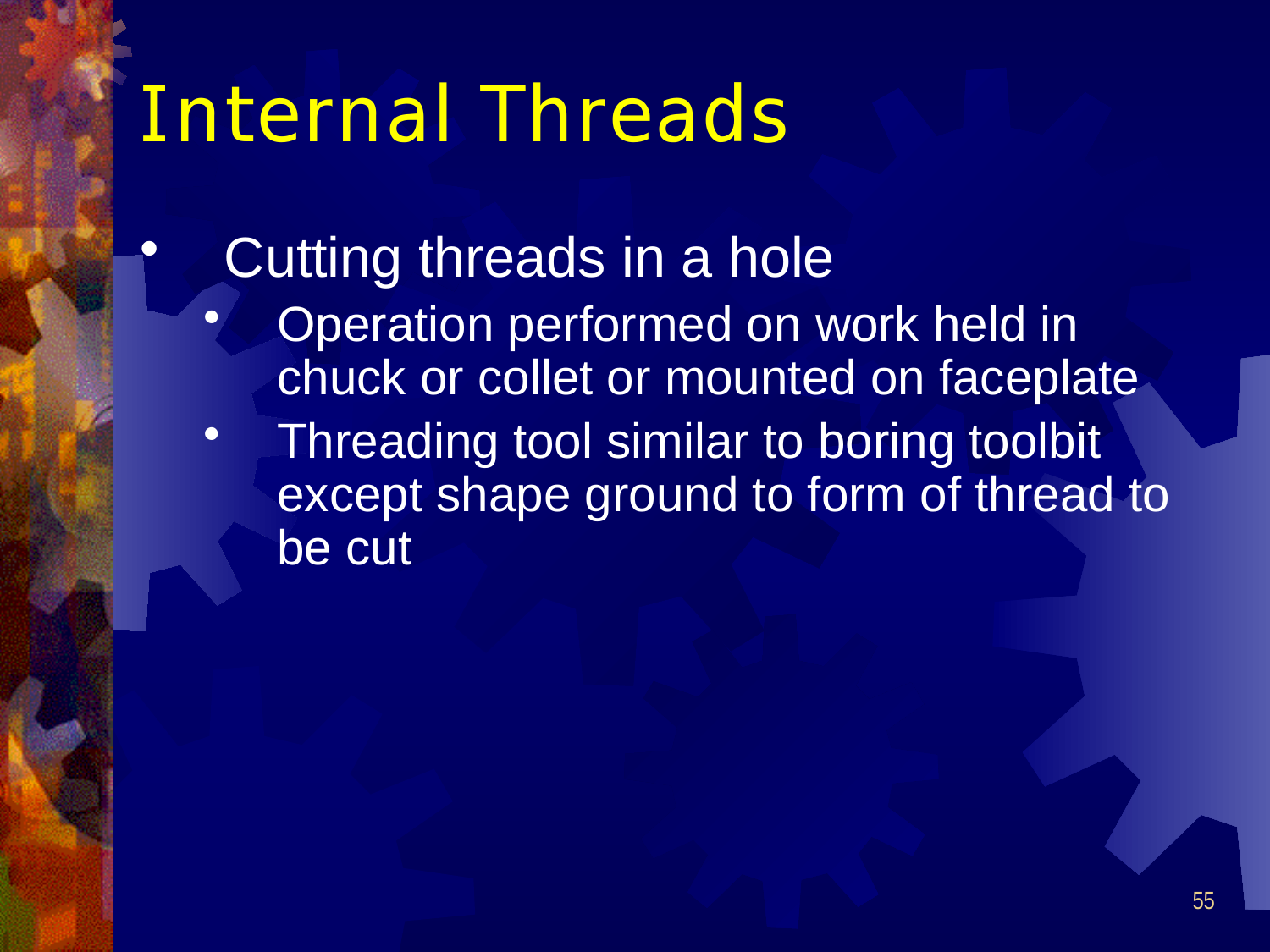

# Internal Threads
Cutting threads in a hole
Operation performed on work held in chuck or collet or mounted on faceplate
Threading tool similar to boring toolbit except shape ground to form of thread to be cut
55